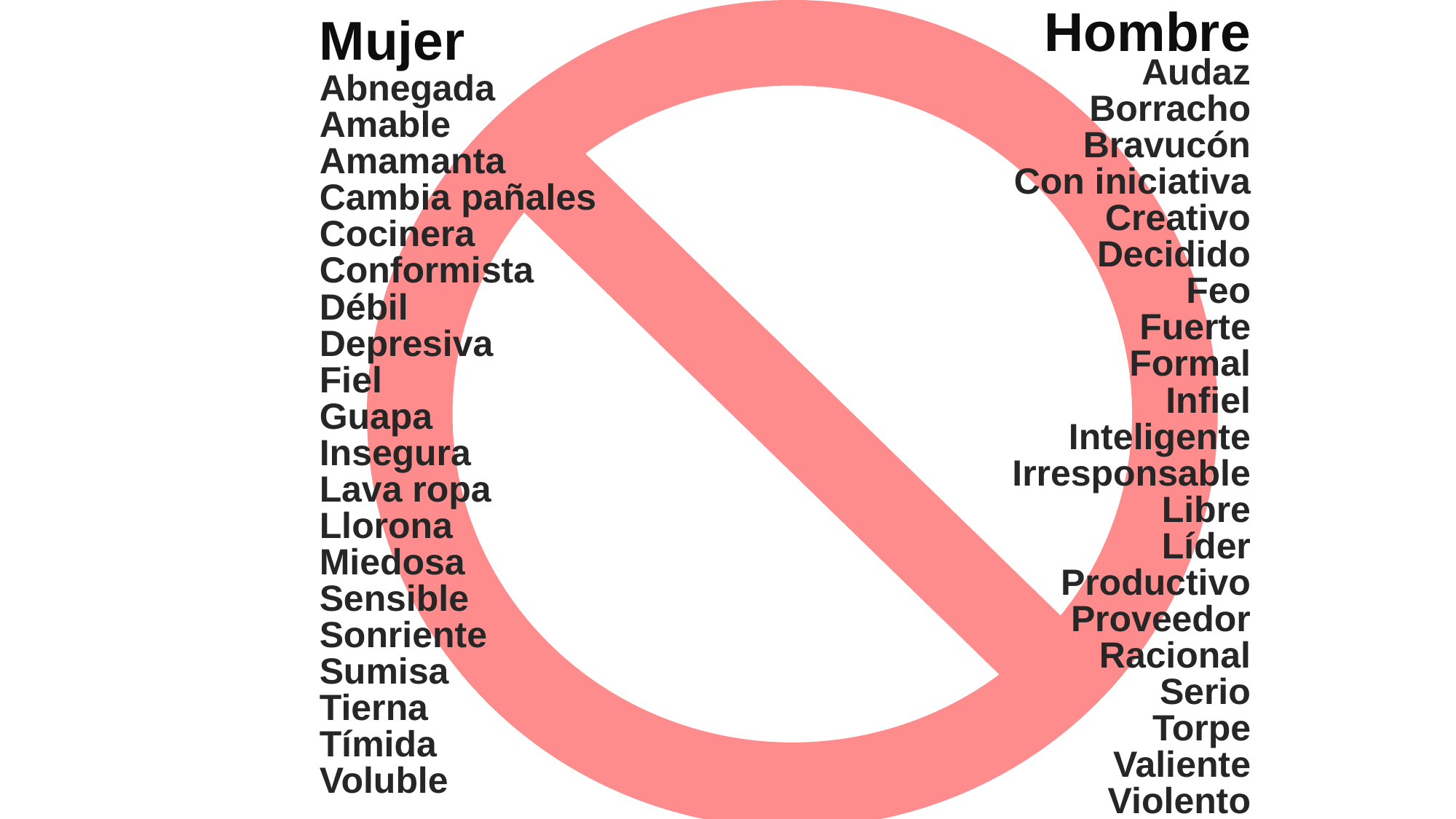

Hombre
Mujer
Audaz
Borracho
Bravucón
Con iniciativa
Creativo
Decidido
Feo
Fuerte
Formal
Infiel
Inteligente
Irresponsable
Libre
Líder
Productivo
Proveedor
Racional
Serio
Torpe
Valiente
Violento
Abnegada
Amable
Amamanta
Cambia pañales
Cocinera
Conformista
Débil
Depresiva
Fiel
Guapa
Insegura
Lava ropa
Llorona
Miedosa
Sensible
Sonriente
Sumisa
Tierna
Tímida
Voluble